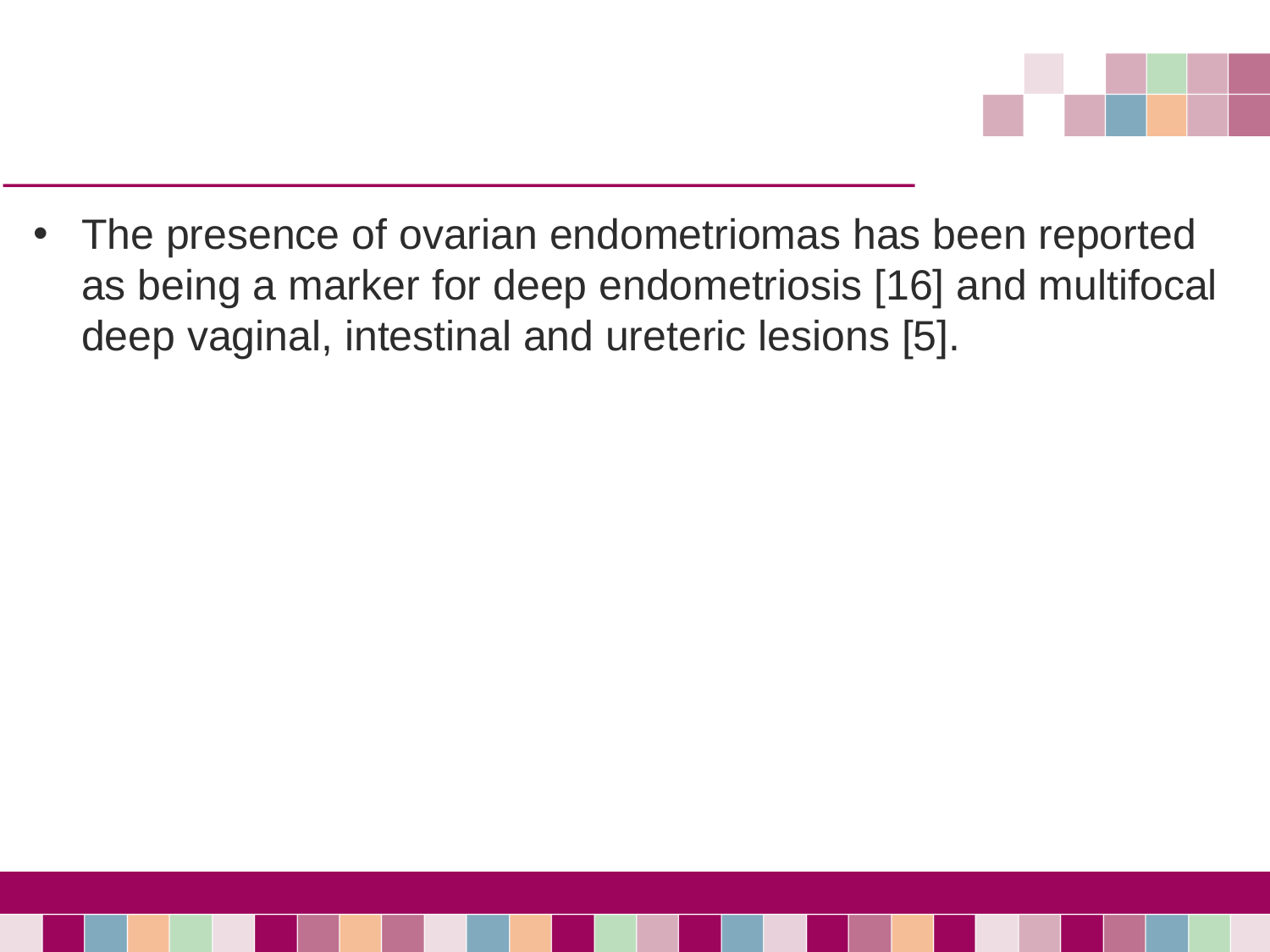

#
The presence of ovarian endometriomas has been reported as being a marker for deep endometriosis [16] and multifocal deep vaginal, intestinal and ureteric lesions [5].